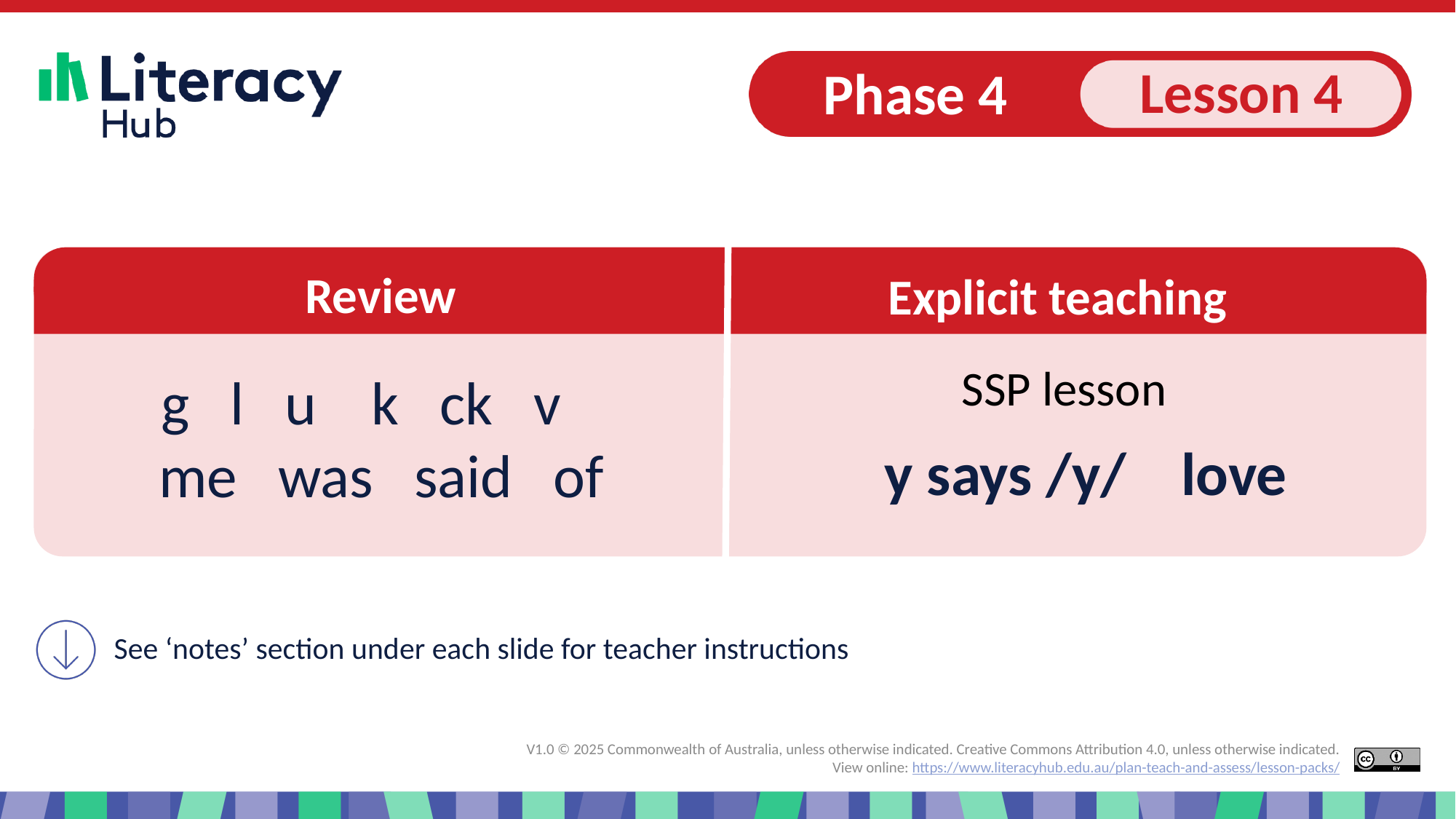

# Slide 1 Start of presentation y says /y/
g   l   u    k   ck   v
me   was   said   of
y says /y/    love